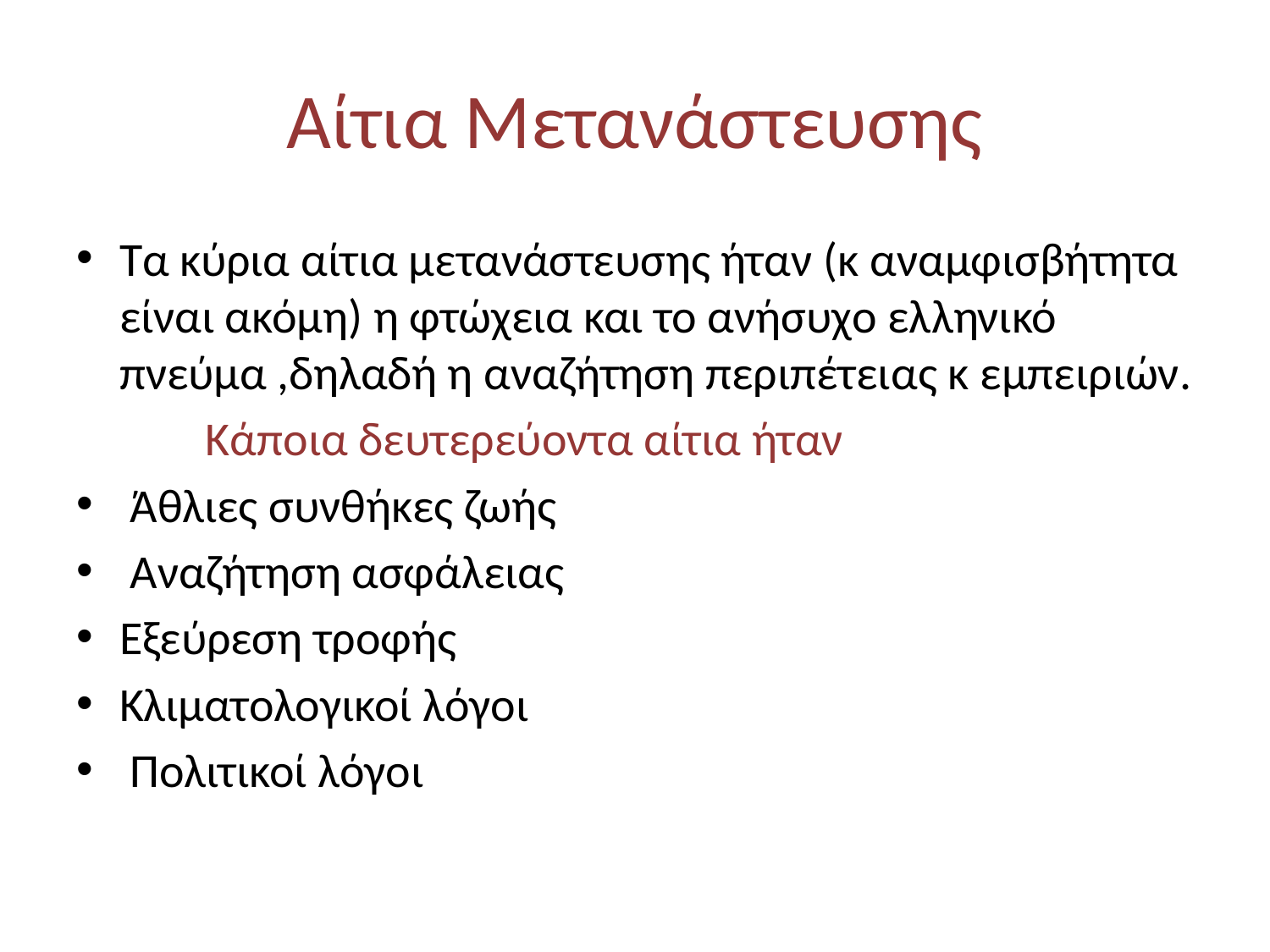

# Αίτια Μετανάστευσης
Τα κύρια αίτια μετανάστευσης ήταν (κ αναμφισβήτητα είναι ακόμη) η φτώχεια και το ανήσυχο ελληνικό πνεύμα ,δηλαδή η αναζήτηση περιπέτειας κ εμπειριών.
            Κάποια δευτερεύοντα αίτια ήταν
 Άθλιες συνθήκες ζωής
 Αναζήτηση ασφάλειας
Εξεύρεση τροφής
Κλιματολογικοί λόγοι
 Πολιτικοί λόγοι